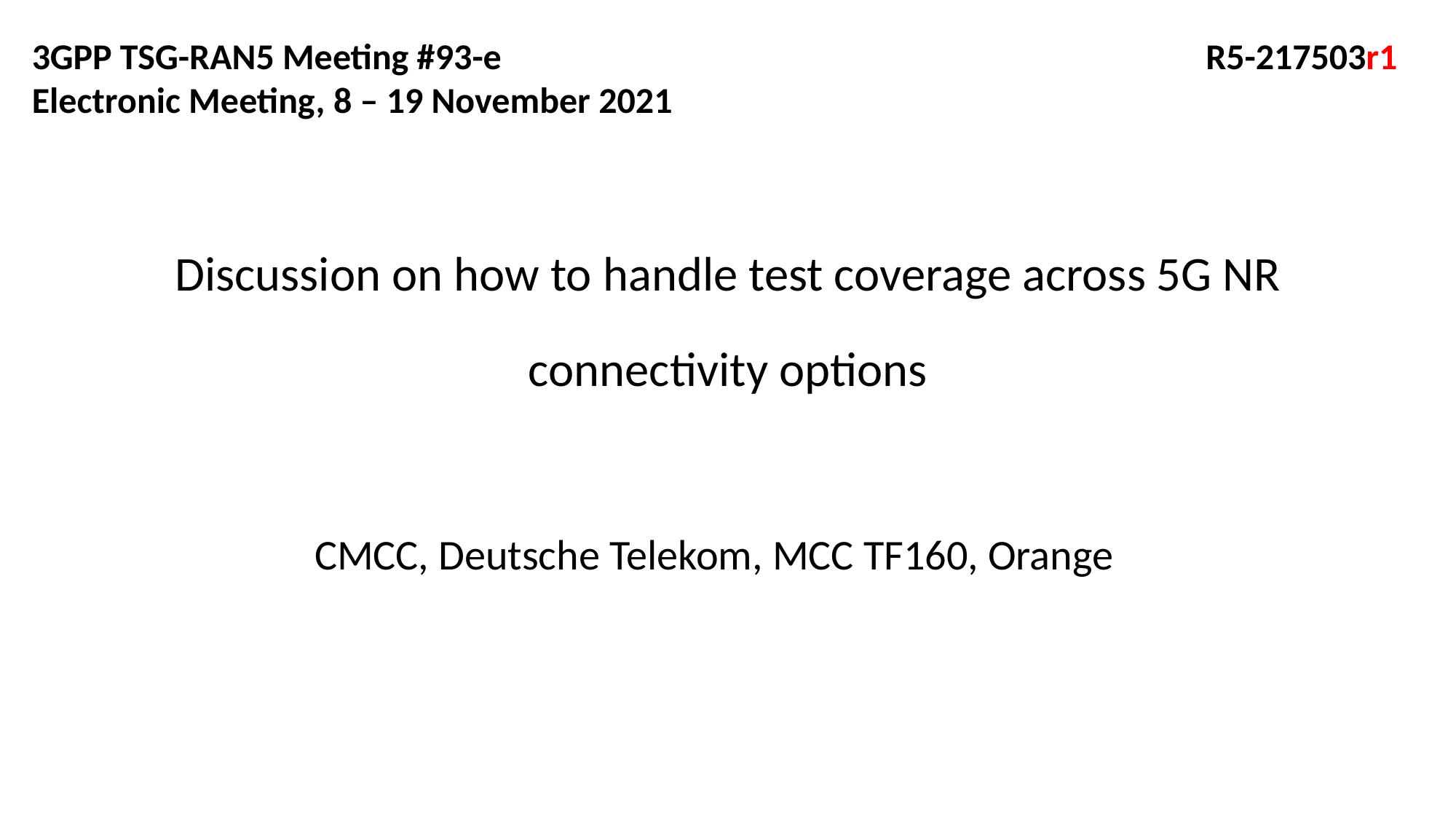

0
0
3GPP TSG-RAN5 Meeting #93-e 						          R5-217503r1
Electronic Meeting, 8 – 19 November 2021
# Discussion on how to handle test coverage across 5G NR connectivity options
CMCC, Deutsche Telekom, MCC TF160, Orange